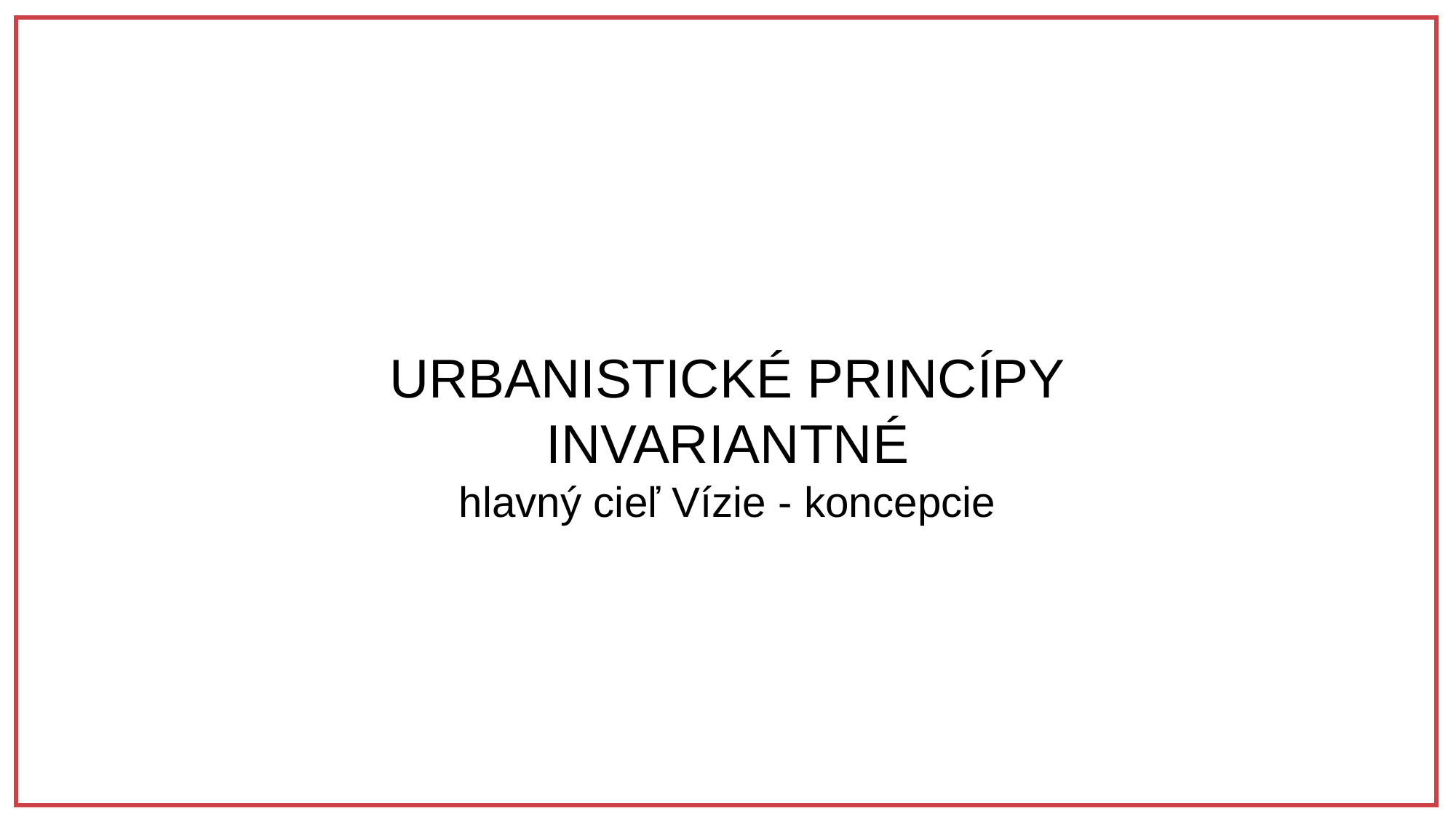

URBANISTICKÉ PRINCÍPY
INVARIANTNÉ
hlavný cieľ Vízie - koncepcie